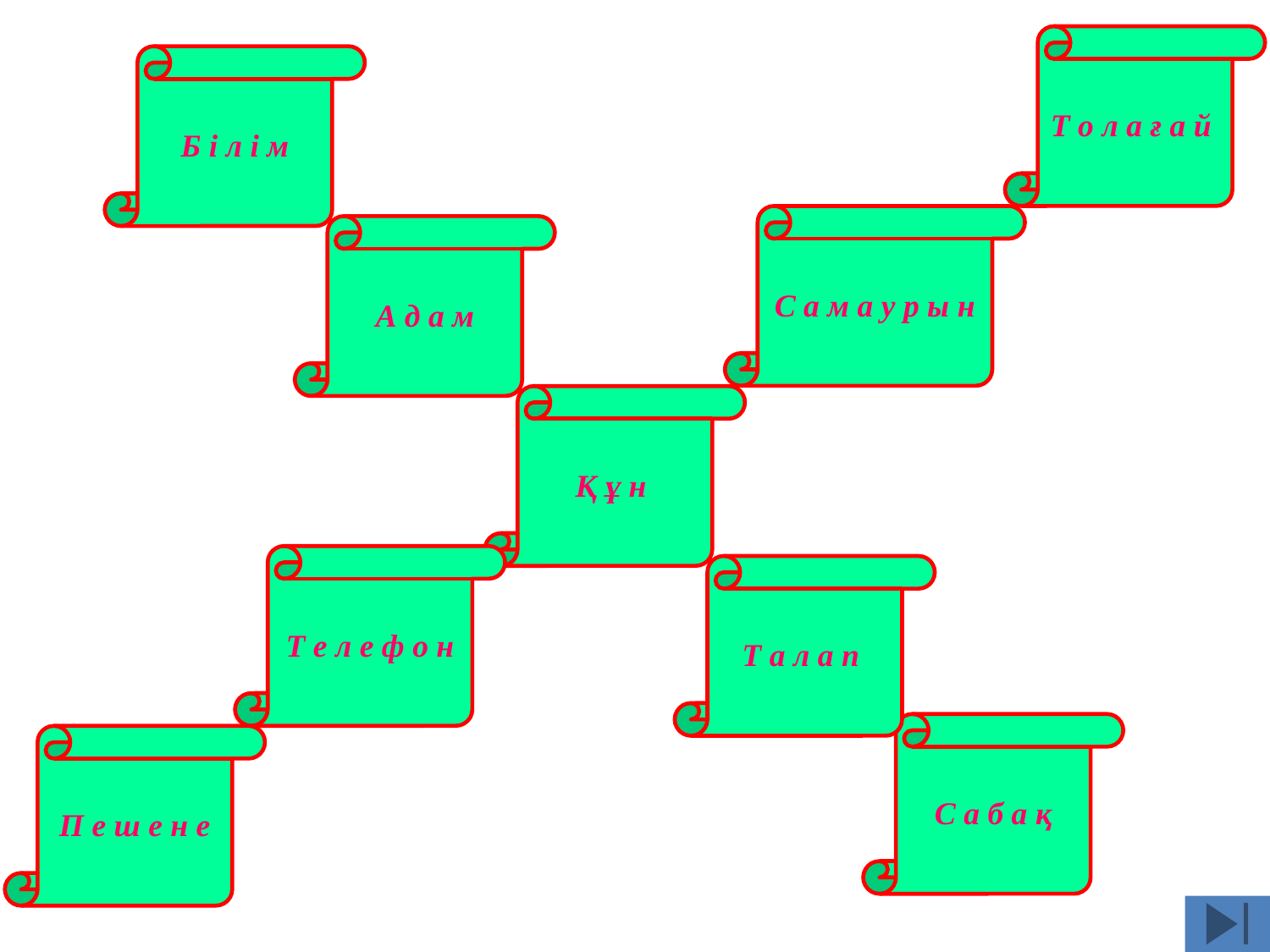

Т о л а ғ а й
Б і л і м
С а м а у р ы н
А д а м
Қ ұ н
Т е л е ф о н
Т а л а п
С а б а қ
П е ш е н е